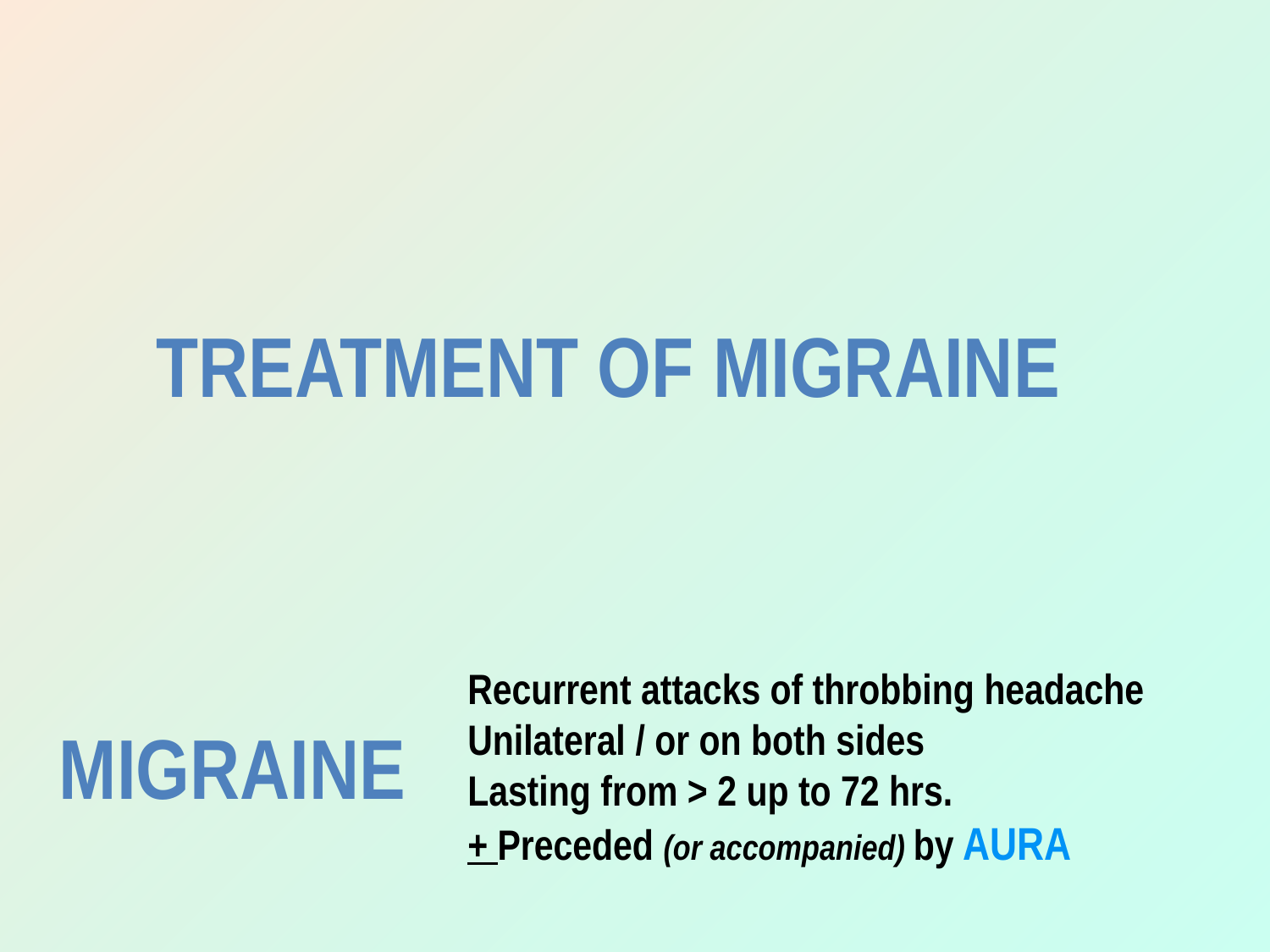

TREATMENT OF MIGRAINE
Recurrent attacks of throbbing headache
Unilateral / or on both sides
Lasting from > 2 up to 72 hrs.
+ Preceded (or accompanied) by AURA
MIGRAINE